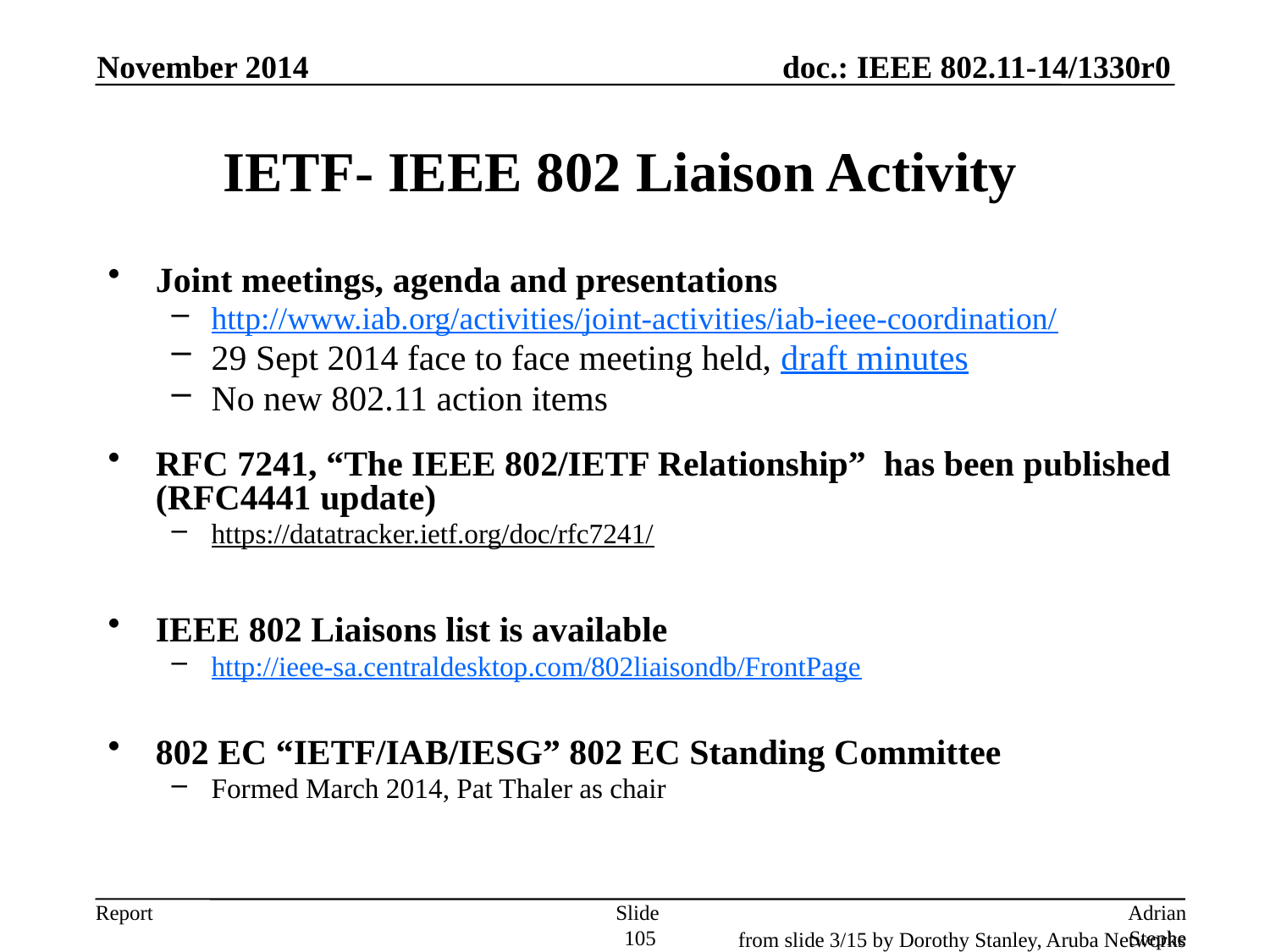

November 2014
# IETF- IEEE 802 Liaison Activity

Joint meetings, agenda and presentations
http://www.iab.org/activities/joint-activities/iab-ieee-coordination/
29 Sept 2014 face to face meeting held, draft minutes
No new 802.11 action items

RFC 7241, “The IEEE 802/IETF Relationship”  has been published (RFC4441 update)
https://datatracker.ietf.org/doc/rfc7241/

IEEE 802 Liaisons list is available
http://ieee-sa.centraldesktop.com/802liaisondb/FrontPage

802 EC “IETF/IAB/IESG” 802 EC Standing Committee
Formed March 2014, Pat Thaler as chair

Slide 105
Adrian Stephens, Intel Corporation
from slide 3/15 by Dorothy Stanley, Aruba Networks